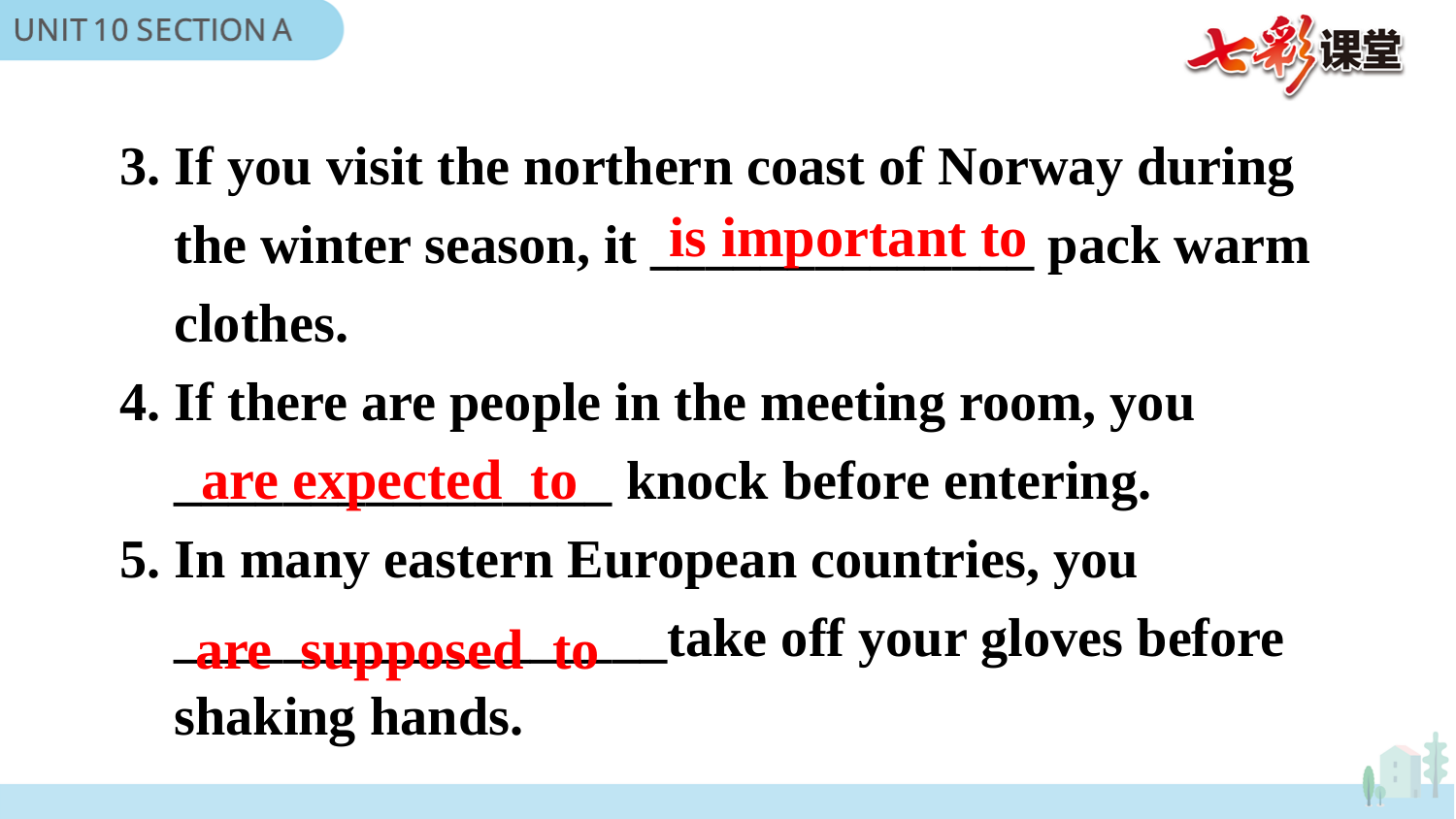

3. If you visit the northern coast of Norway during
    the winter season, it ______________ pack warm
    clothes.
4. If there are people in the meeting room, you
    ________________ knock before entering.
5. In many eastern European countries, you
    __________________take off your gloves before
    shaking hands.
is important to
are expected  to
are  supposed  to